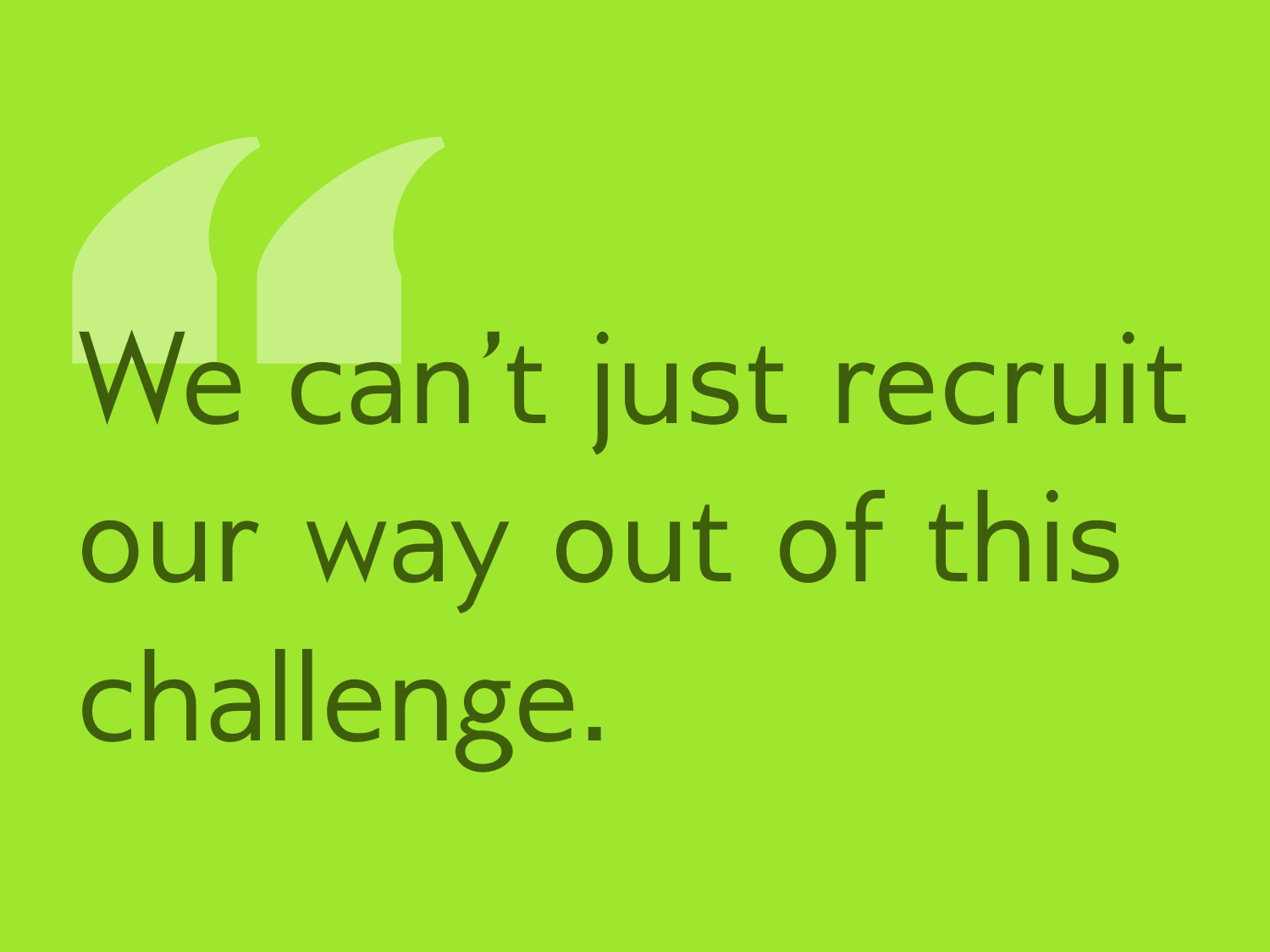

“
We can’t just recruit our way out of this challenge.